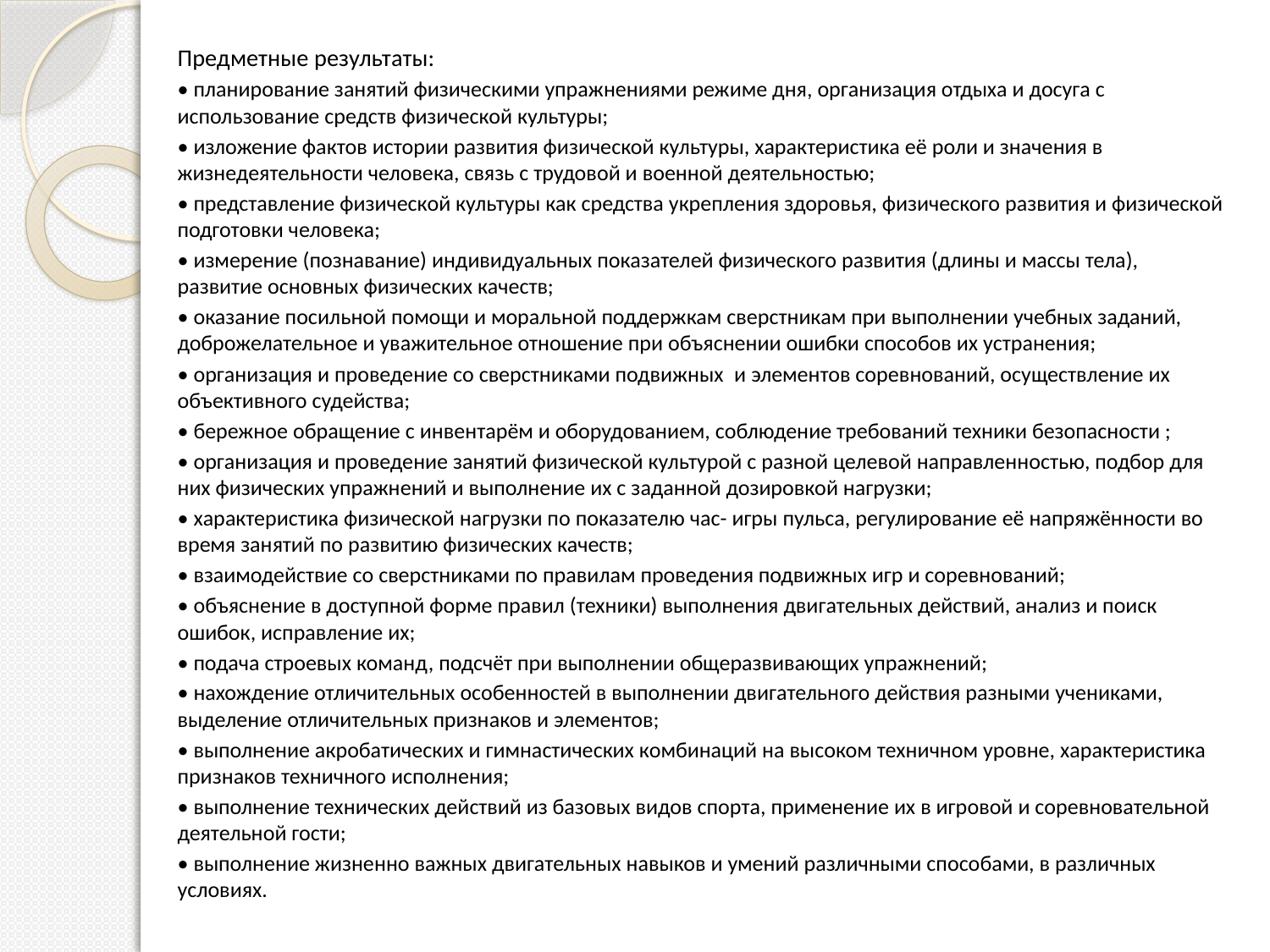

Предметные результаты:
• планирование занятий физическими упражнениями режиме дня, организация отдыха и досуга с использование средств физической культуры;
• изложение фактов истории развития физической культуры, характеристика её роли и значения в жизнедеятельности человека, связь с трудовой и военной деятельностью;
• представление физической культуры как средства укрепления здоровья, физического развития и физической подготовки человека;
• измерение (познавание) индивидуальных показателей физического развития (длины и массы тела), развитие основных физических качеств;
• оказание посильной помощи и моральной поддержкам сверстникам при выполнении учебных заданий, доброжелательное и уважительное отношение при объяснении ошибки способов их устранения;
• организация и проведение со сверстниками подвижных  и элементов соревнований, осуществление их объективного судейства;
• бережное обращение с инвентарём и оборудованием, соблюдение требований техники безопасности ;
• организация и проведение занятий физической культурой с разной целевой направленностью, подбор для них физических упражнений и выполнение их с заданной дозировкой нагрузки;
• характеристика физической нагрузки по показателю час- игры пульса, регулирование её напряжённости во время занятий по развитию физических качеств;
• взаимодействие со сверстниками по правилам проведения подвижных игр и соревнований;
• объяснение в доступной форме правил (техники) выполнения двигательных действий, анализ и поиск ошибок, исправление их;
• подача строевых команд, подсчёт при выполнении общеразвивающих упражнений;
• нахождение отличительных особенностей в выполнении двигательного действия разными учениками, выделение отличительных признаков и элементов;
• выполнение акробатических и гимнастических комбинаций на высоком техничном уровне, характеристика признаков техничного исполнения;
• выполнение технических действий из базовых видов спорта, применение их в игровой и соревновательной деятельной гости;
• выполнение жизненно важных двигательных навыков и умений различными способами, в различных условиях.